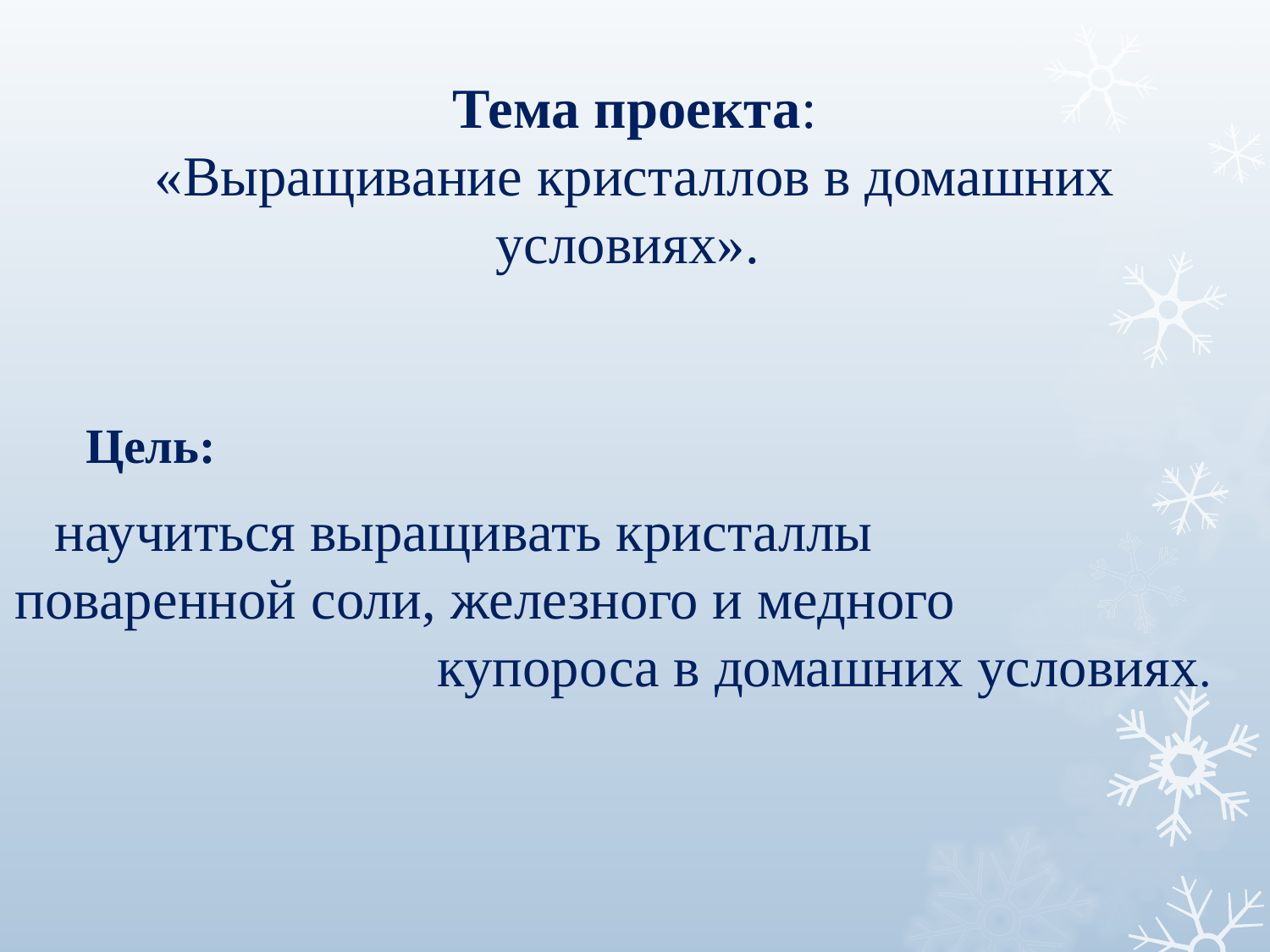

# Тема проекта: «Выращивание кристаллов в домашних условиях».
      Цель:
 научиться выращивать кристаллы                          поваренной соли, железного и медного                                   		купороса в домашних условиях.